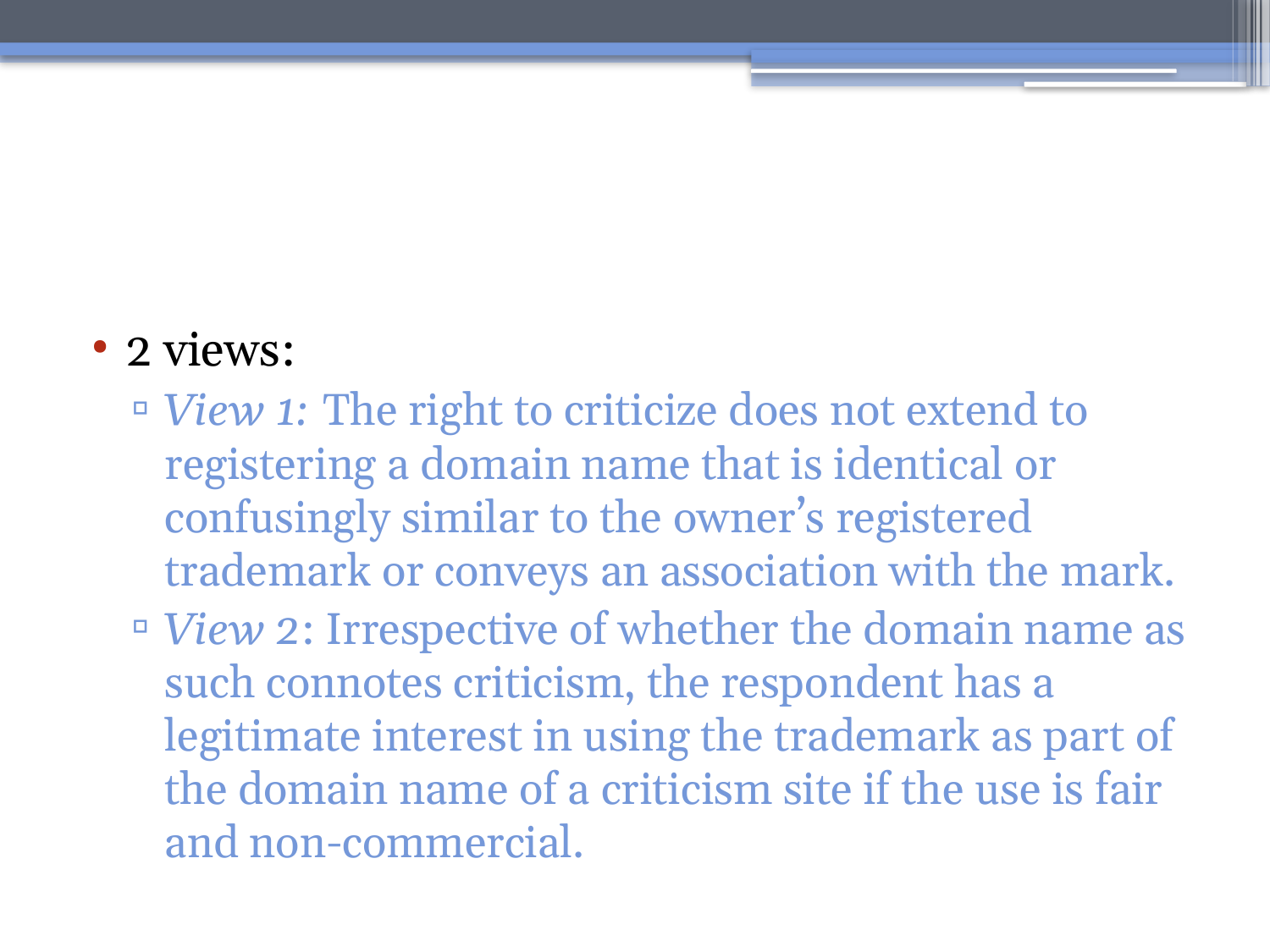

#
2 views:
View 1: The right to criticize does not extend to registering a domain name that is identical or confusingly similar to the owner’s registered trademark or conveys an association with the mark.
View 2: Irrespective of whether the domain name as such connotes criticism, the respondent has a legitimate interest in using the trademark as part of the domain name of a criticism site if the use is fair and non-commercial.